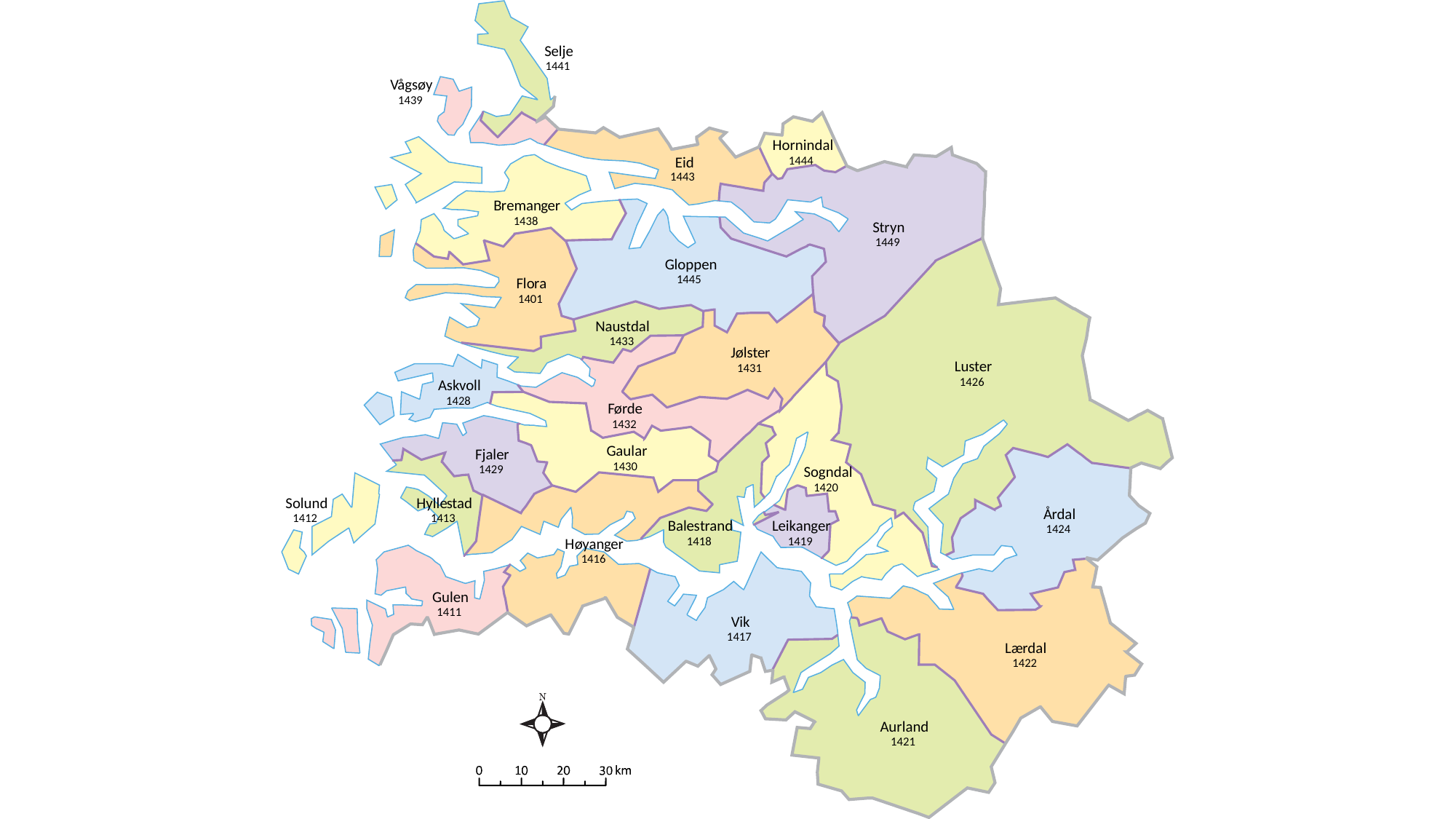

Selje
1441
V
ågs
ø
y

1439

Hornindal

1444
Eid

1443

B
r
eman
g
er

1438
St
r
yn

1449

Gloppen
1445
Flo
r
a
1401

Nau
st
dal
1433

Jøl
st
er

Lu
st
er
1431

1426
Ask
v
oll

1428
F
ø
r
de

1432

Gaular

Fjaler

1430
1429
Sogndal

1420

Solund
Hylle
s
t
ad
Å
r
dal
1412
1413

Bale
s
t
r
and
Lei
k
an
g
er
1424

1418
1419
H
ø
y
an
g
er

1416

Gulen
1411

Vik

1417
Læ
r
dal
1422

Aurland

1421